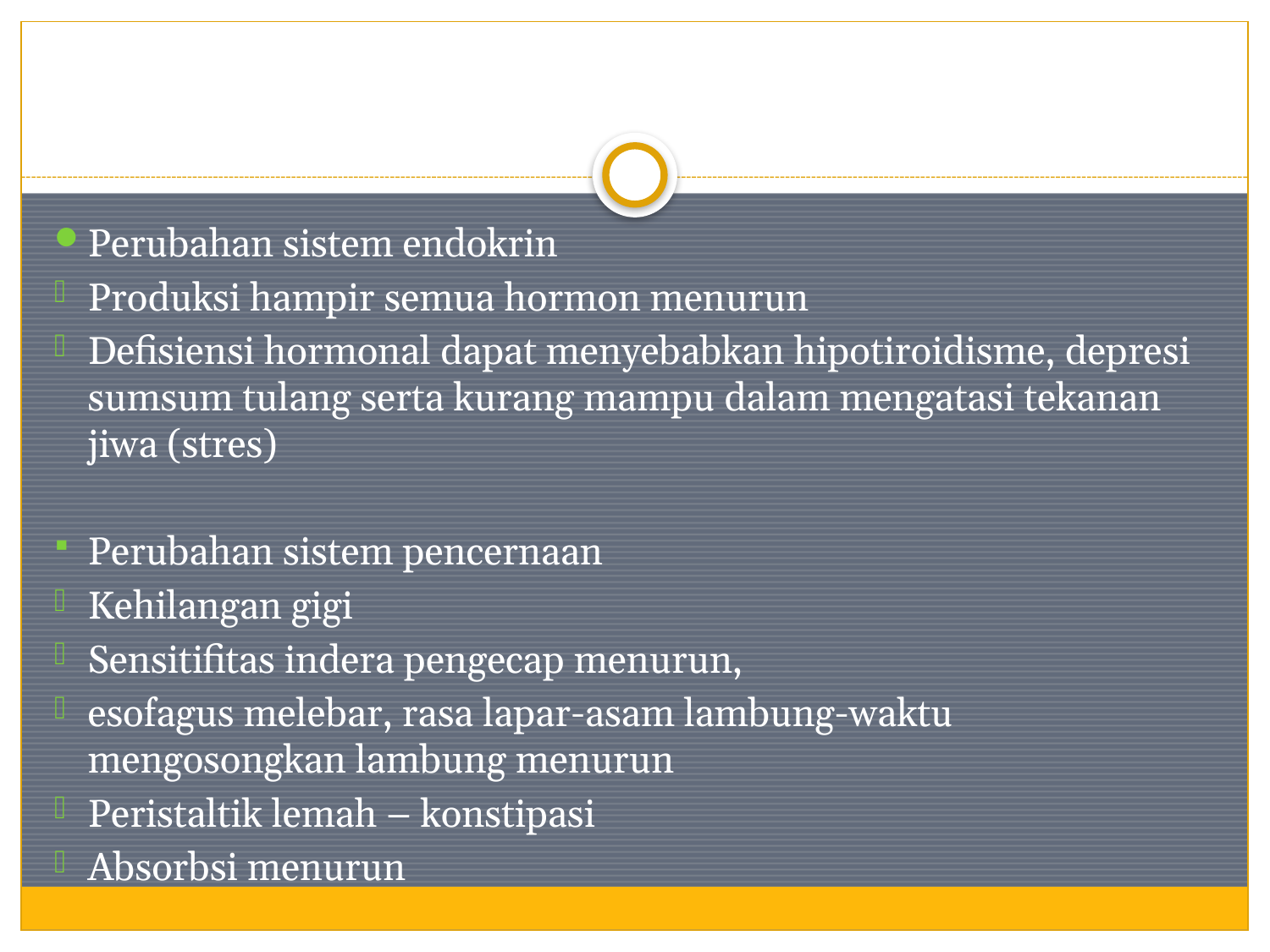

#
Perubahan sistem endokrin
Produksi hampir semua hormon menurun
Defisiensi hormonal dapat menyebabkan hipotiroidisme, depresi sumsum tulang serta kurang mampu dalam mengatasi tekanan jiwa (stres)

Perubahan sistem pencernaan
Kehilangan gigi
Sensitifitas indera pengecap menurun,
esofagus melebar, rasa lapar-asam lambung-waktu  mengosongkan lambung menurun
Peristaltik lemah – konstipasi
Absorbsi menurun